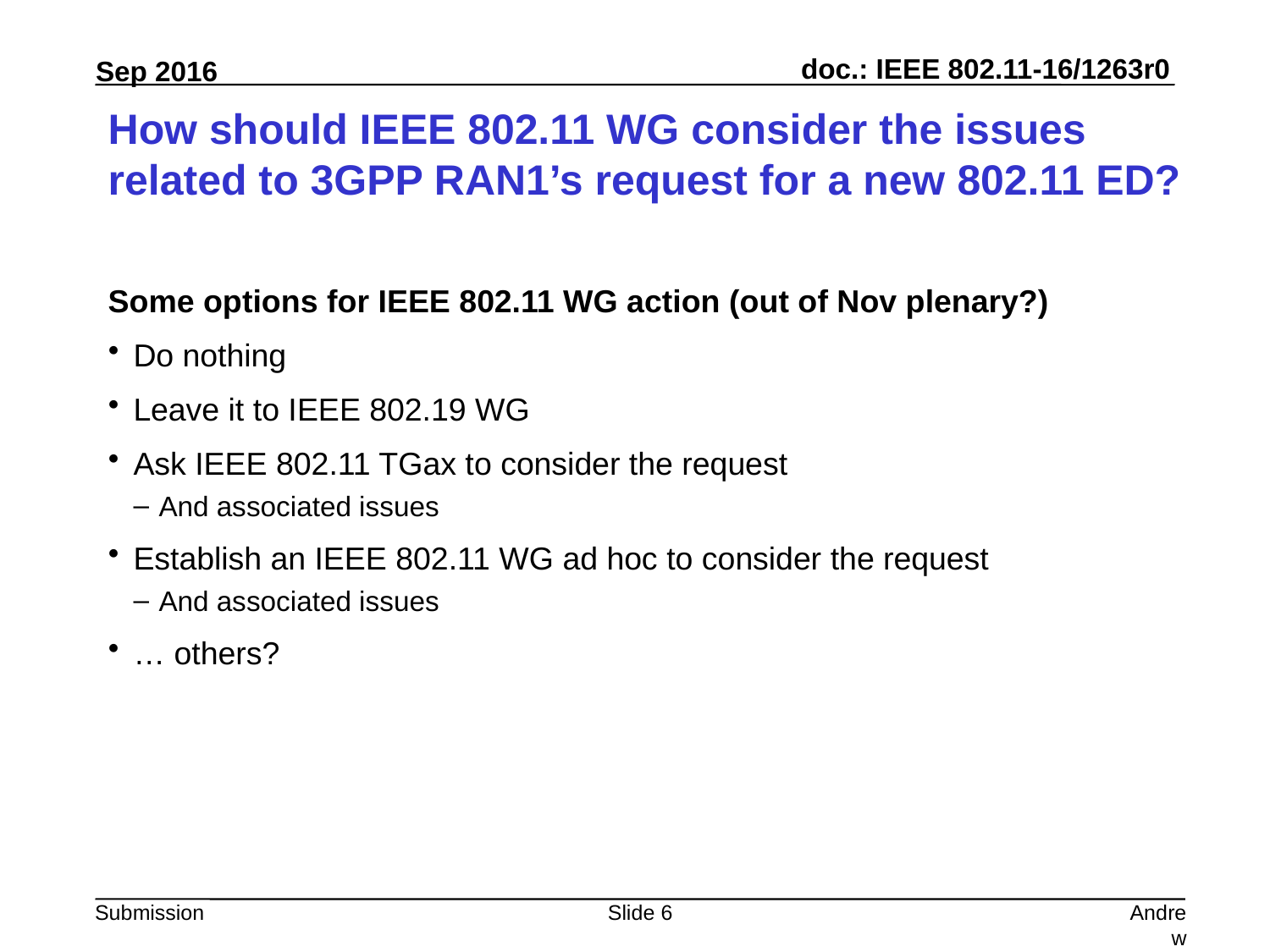

# How should IEEE 802.11 WG consider the issues related to 3GPP RAN1’s request for a new 802.11 ED?
Some options for IEEE 802.11 WG action (out of Nov plenary?)
Do nothing
Leave it to IEEE 802.19 WG
Ask IEEE 802.11 TGax to consider the request
And associated issues
Establish an IEEE 802.11 WG ad hoc to consider the request
And associated issues
… others?
Slide 6
Andrew Myles, Cisco